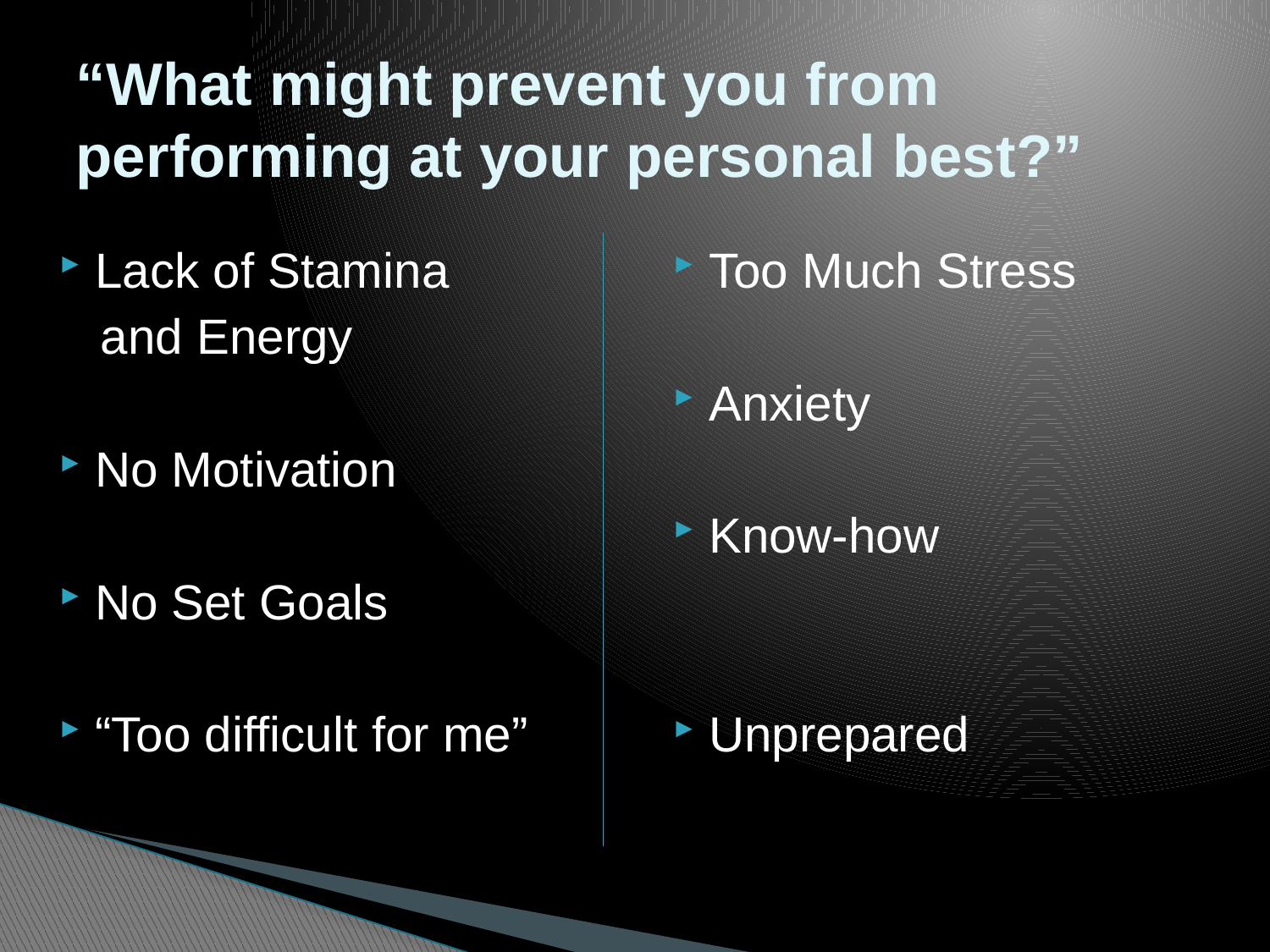

# “What might prevent you from  performing at your personal best?”
Lack of Stamina
   and Energy

No Motivation

No Set Goals

“Too difficult for me”
Too Much Stress

Anxiety

Know-how

Unprepared